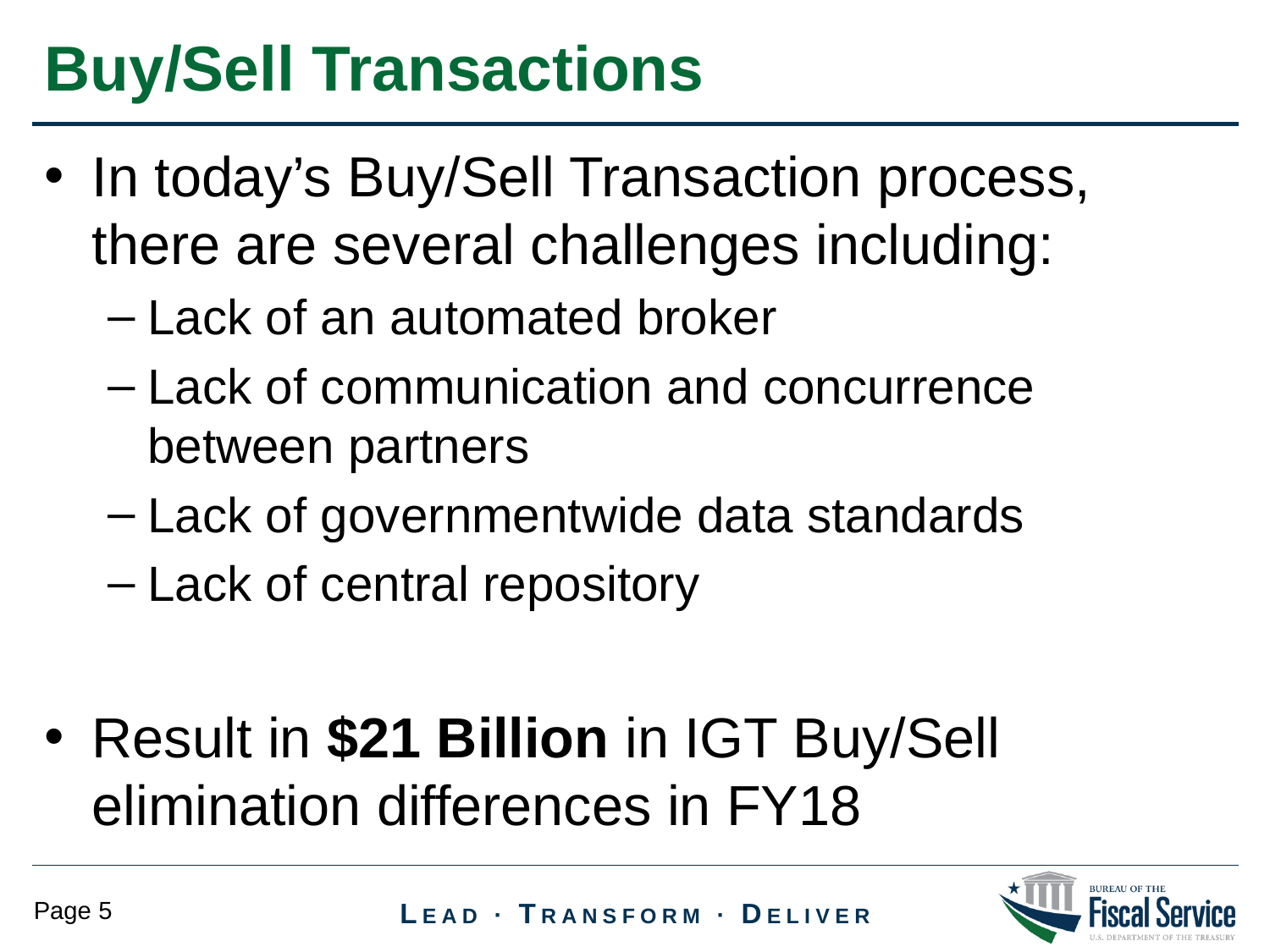

Buy/Sell Transactions
In today’s Buy/Sell Transaction process, there are several challenges including:
Lack of an automated broker
Lack of communication and concurrence between partners
Lack of governmentwide data standards
Lack of central repository

Result in $21 Billion in IGT Buy/Sell elimination differences in FY18